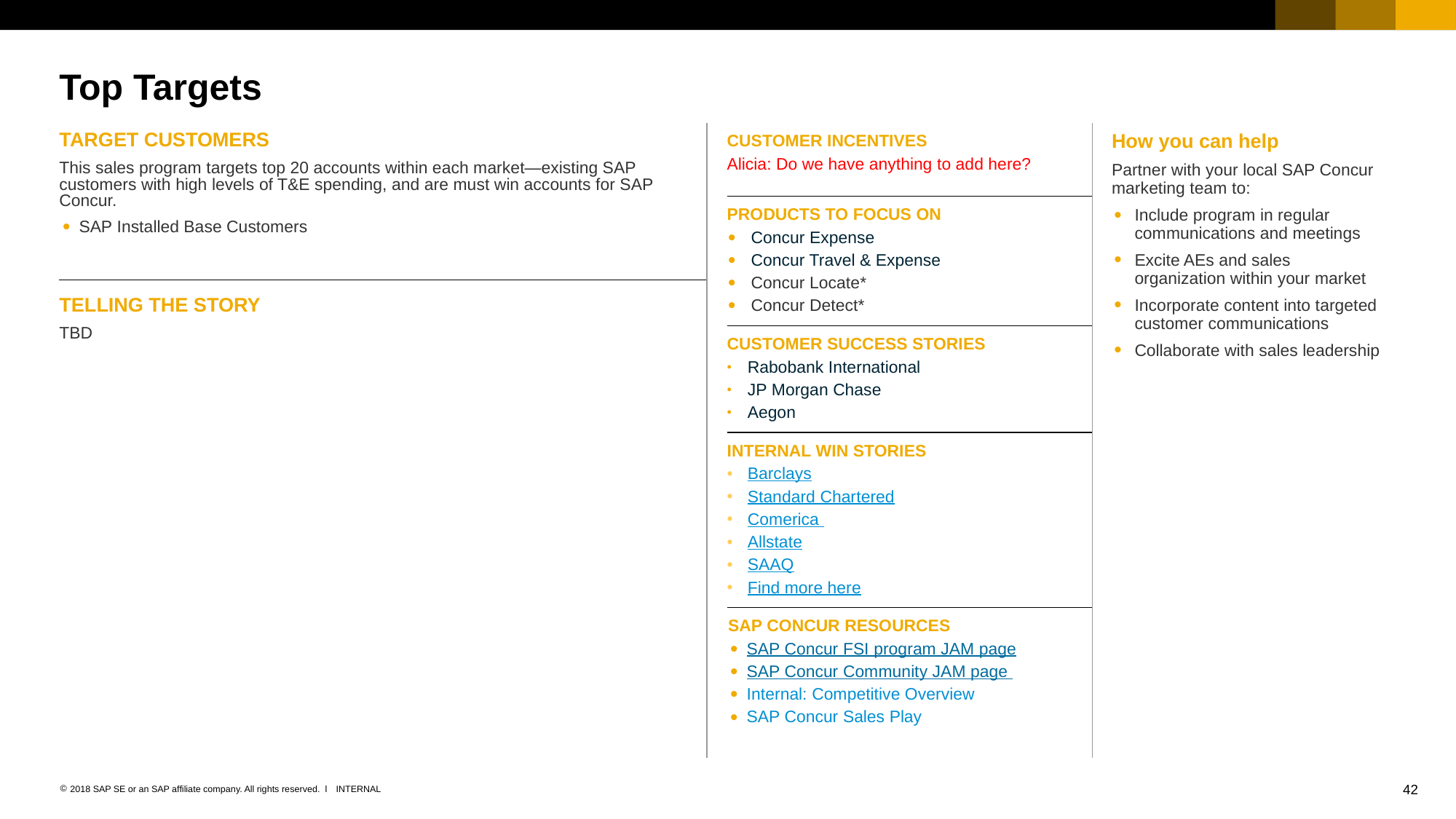

# Top Targets
| CUSTOMER INCENTIVES Alicia: Do we have anything to add here? |
| --- |
| PRODUCTS TO FOCUS ON Concur Expense Concur Travel & Expense Concur Locate\* Concur Detect\* |
| CUSTOMER SUCCESS STORIES Rabobank International JP Morgan Chase Aegon |
| INTERNAL WIN STORIES Barclays Standard Chartered Comerica Allstate SAAQ Find more here |
| SAP CONCUR RESOURCES SAP Concur FSI program JAM page SAP Concur Community JAM page Internal: Competitive Overview SAP Concur Sales Play |
| TARGET CUSTOMERS This sales program targets top 20 accounts within each market—existing SAP customers with high levels of T&E spending, and are must win accounts for SAP Concur. SAP Installed Base Customers |
| --- |
| TELLING THE STORY TBD |
How you can help
Partner with your local SAP Concur marketing team to:
Include program in regular communications and meetings
Excite AEs and sales organization within your market
Incorporate content into targeted customer communications
Collaborate with sales leadership